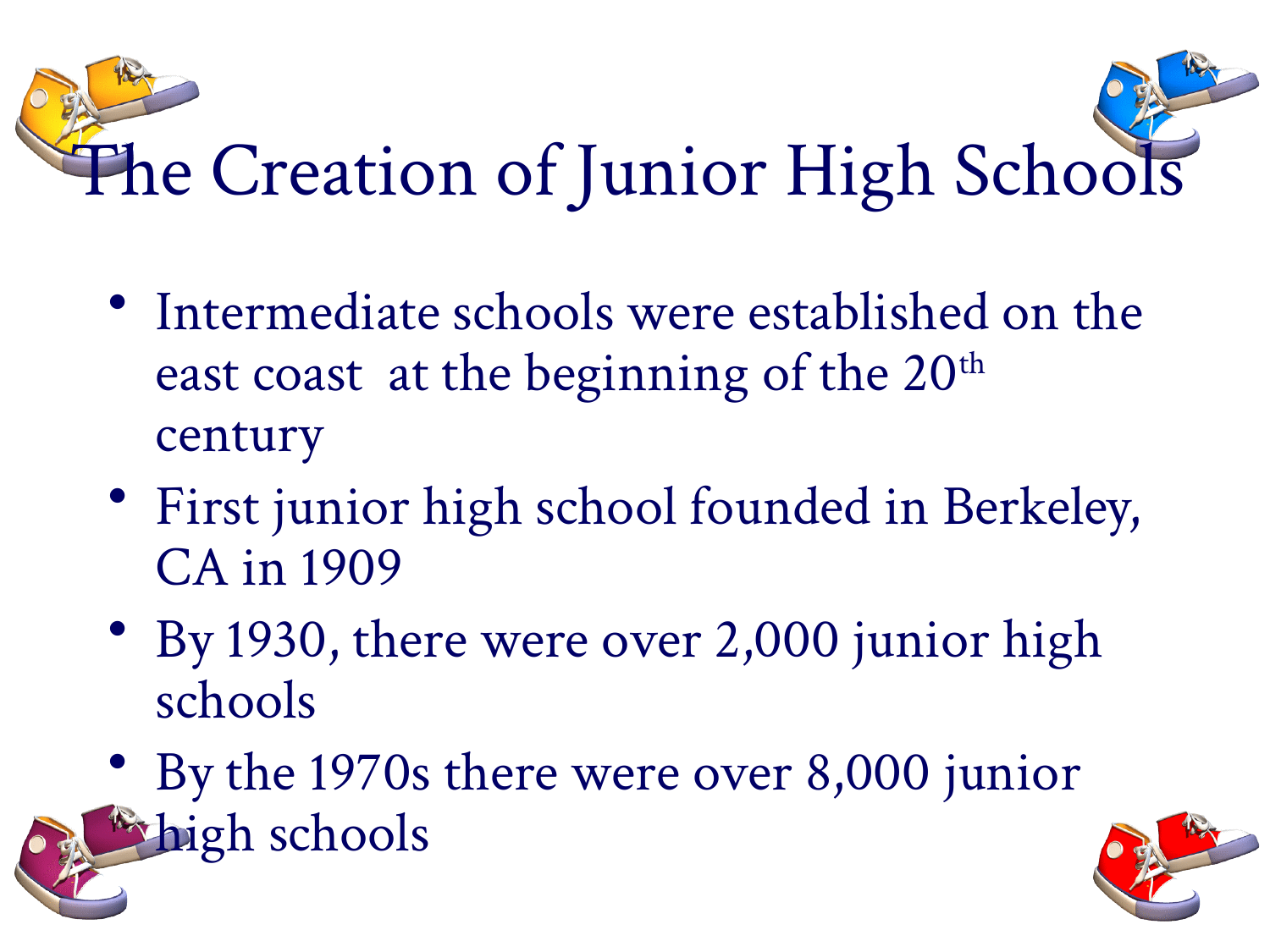

# The Creation of Junior High Schools
Intermediate schools were established on the east coast  at the beginning of the 20th century
First junior high school founded in Berkeley, CA in 1909
By 1930, there were over 2,000 junior high schools
By the 1970s there were over 8,000 junior high schools